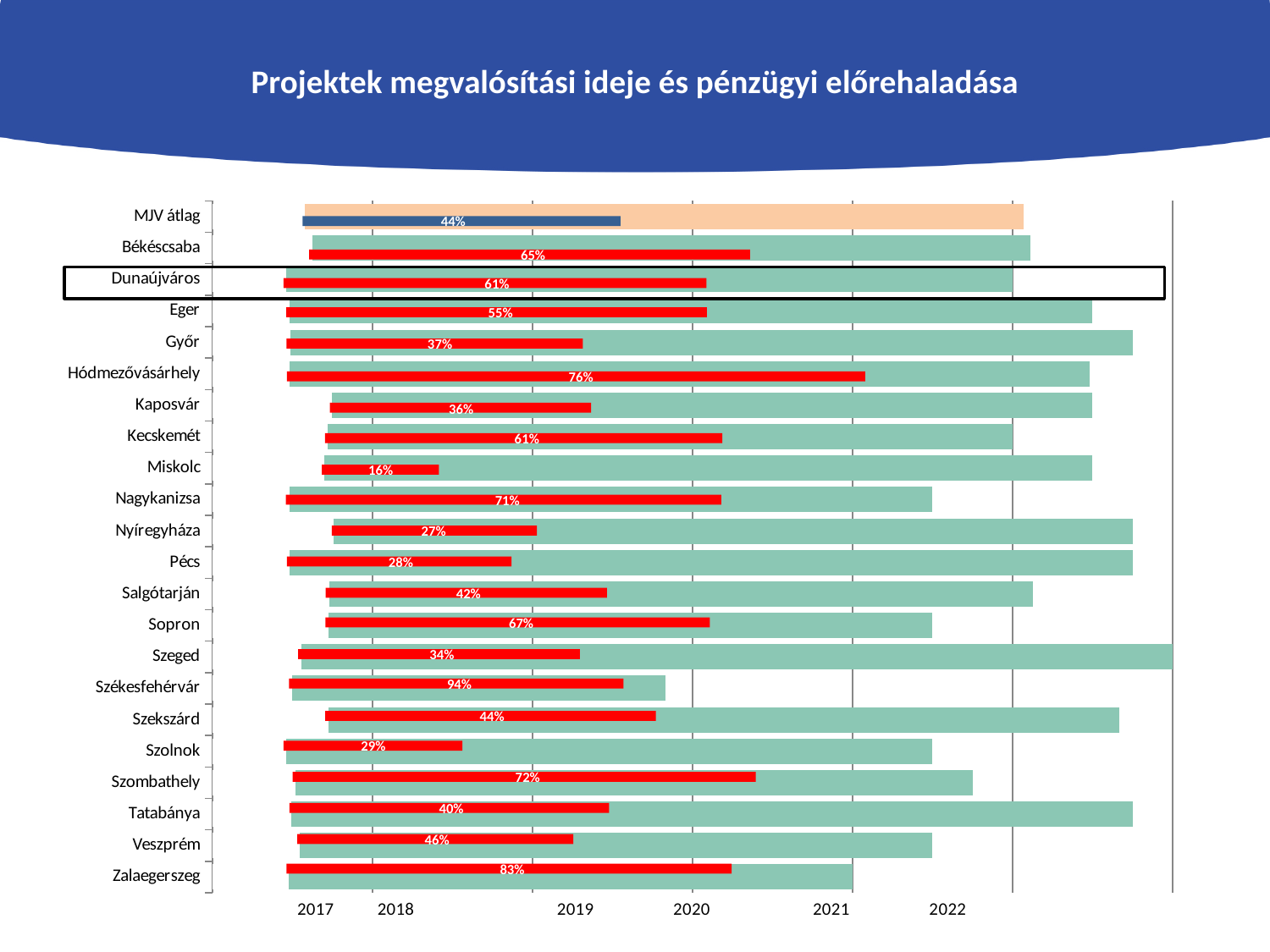

# Projektek megvalósítási ideje és pénzügyi előrehaladása

### Chart

| Category |  |  |
|---|---|---|
| Zalaegerszeg | 174.0 | 1286.0 |
| Veszprém | 199.0 | 1443.0 |
| Tatabánya | 179.0 | 1920.0 |
| Szombathely | 189.0 | 1545.0 |
| Szolnok | 168.0 | 1474.0 |
| Szekszárd | 264.0 | 1805.0 |
| Székesfehérvár | 181.0 | 853.0 |
| Szeged | 203.0 | 1988.0 |
| Sopron | 265.0 | 1377.0 |
| Salgótarján | 266.0 | 1605.0 |
| Pécs | 175.0 | 1924.0 |
| Nyíregyháza | 277.0 | 1822.0 |
| Nagykanizsa | 175.0 | 1467.0 |
| Miskolc | 255.0 | 1752.0 |
| Kecskemét | 263.0 | 1563.0 |
| Kaposvár | 273.0 | 1734.0 |
| Hódmezővásárhely | 175.0 | 1826.0 |
| Győr | 178.0 | 1921.0 |
| Eger | 175.0 | 1832.0 |
| Dunaújváros | 168.0 | 1658.0 |
| Békéscsaba | 227.0 | 1638.0 |
| MJV átlag | 210.9047619047619 | 1639.6666666666667 |
44%

65%

61%

55%

37%

76%

36%

61%

16%

71%

27%

28%

42%

67%

34%

94%

44%

29%

72%

40%

46%

83%